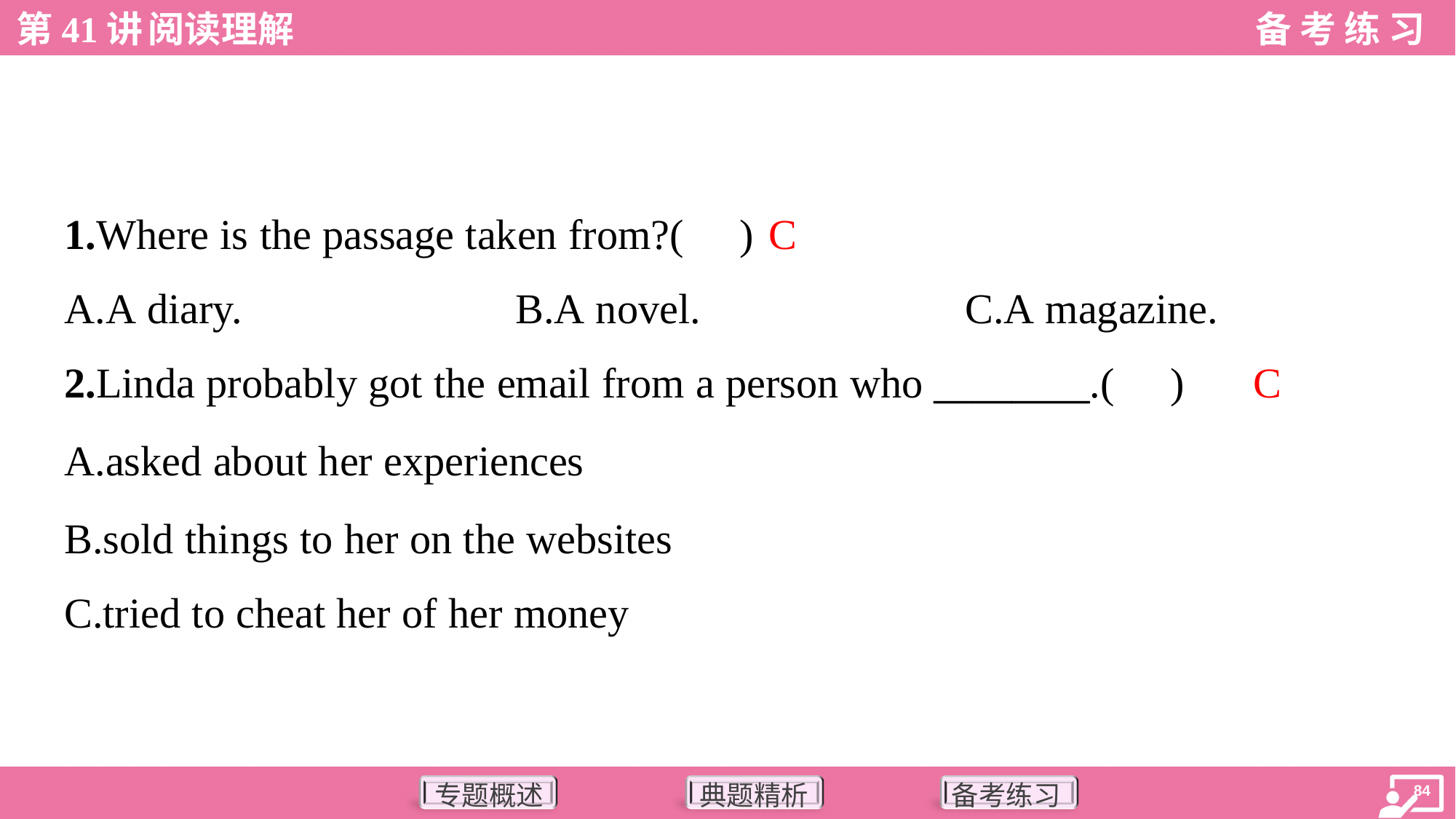

C
1.Where is the passage taken from?(     )
A.A diary.	B.A novel.	C.A magazine.
C
2.Linda probably got the email from a person who ________.(     )
A.asked about her experiences
B.sold things to her on the websites
C.tried to cheat her of her money